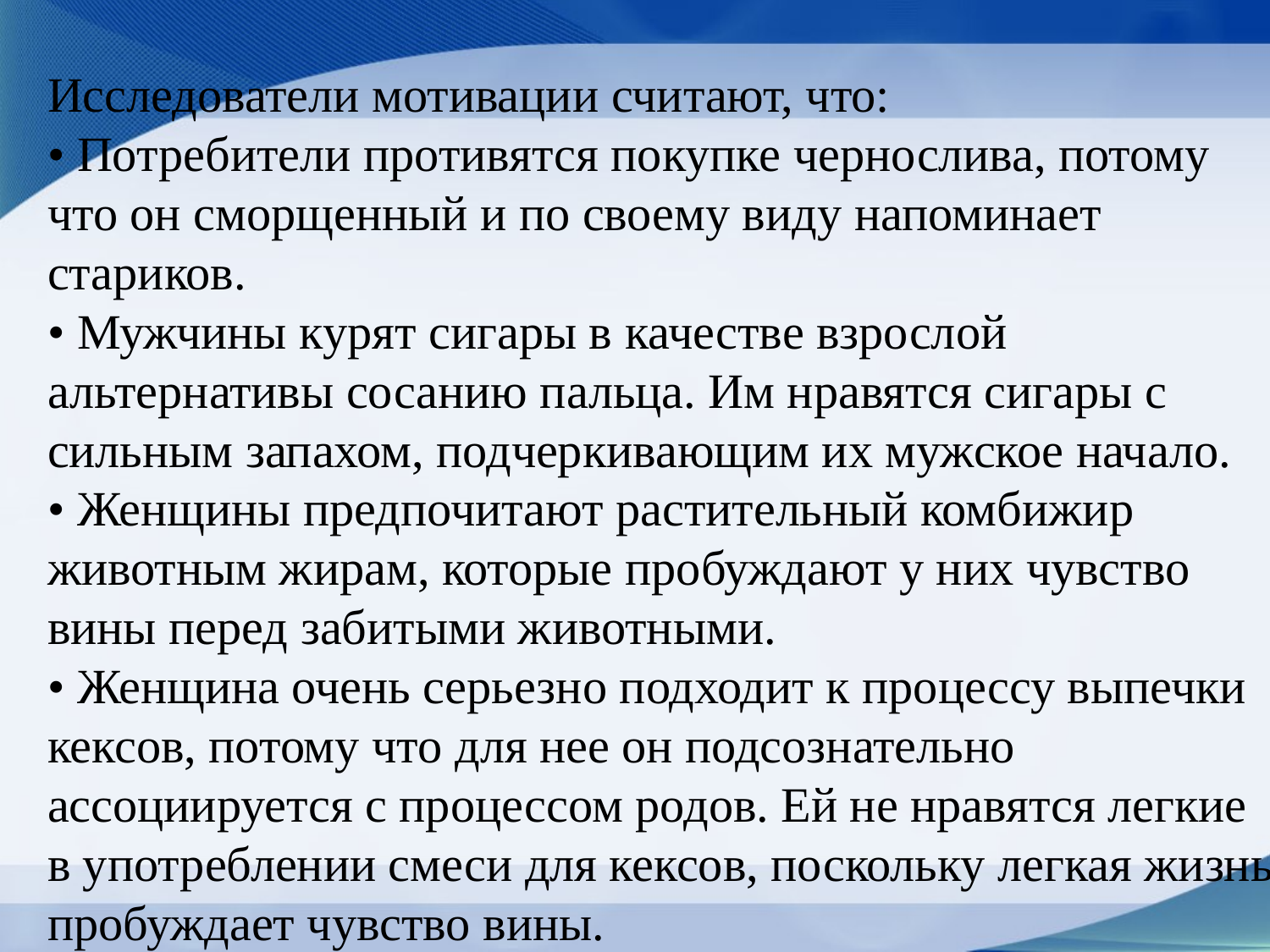

Исследователи мотивации считают, что:
• Потребители противятся покупке чернослива, потому что он сморщенный и по своему виду напоминает стариков.
• Мужчины курят сигары в качестве взрослой альтернативы сосанию пальца. Им нравятся сигары с сильным запахом, подчеркивающим их мужское начало.
• Женщины предпочитают растительный комбижир животным жирам, которые пробуждают у них чувство вины перед забитыми животными.
• Женщина очень серьезно подходит к процессу выпечки кексов, потому что для нее он подсознательно ассоциируется с процессом родов. Ей не нравятся легкие в употреблении смеси для кексов, поскольку легкая жизнь пробуждает чувство вины.